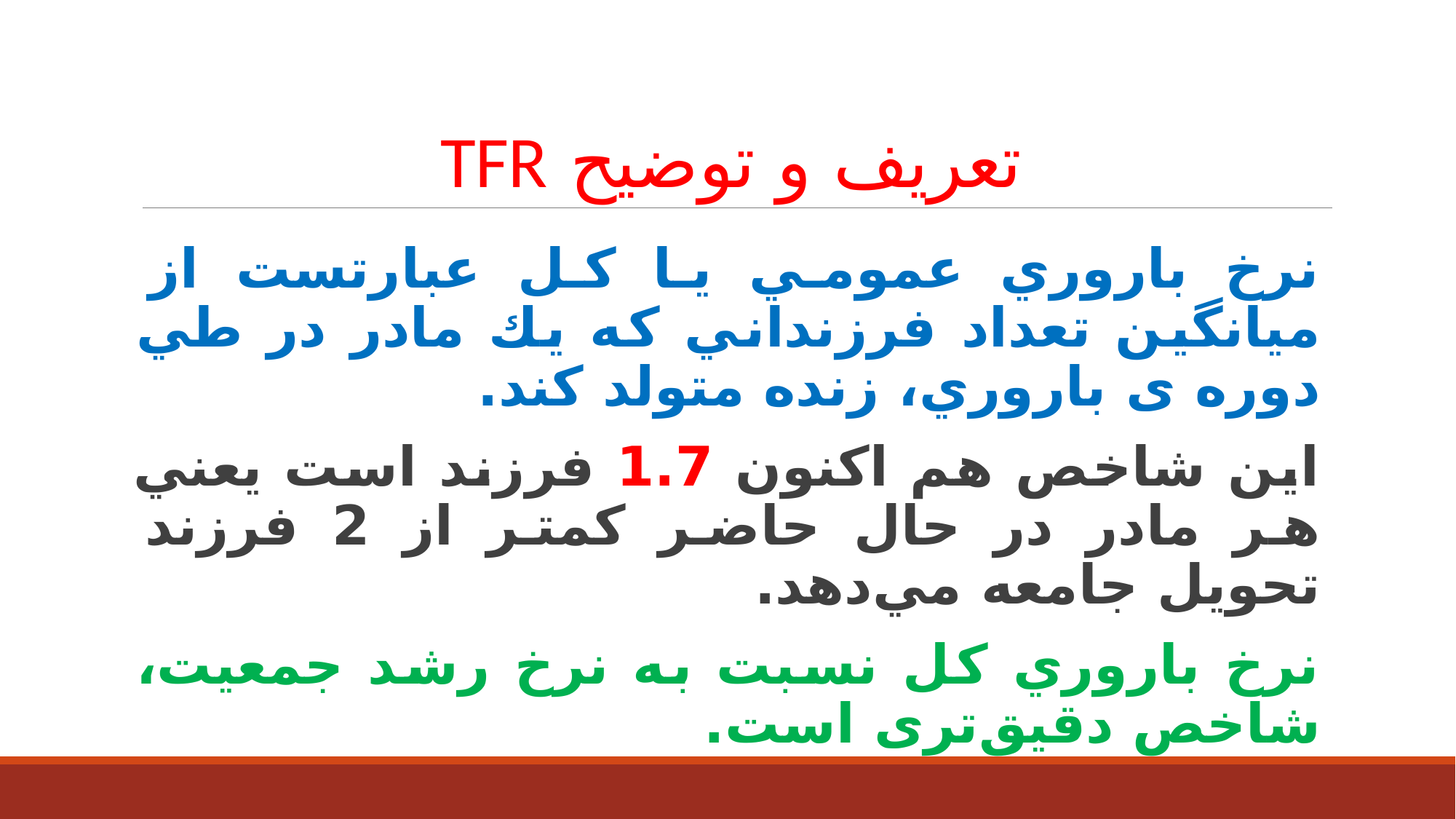

# تعریف و توضیح TFR
نرخ باروري عمومي يا كل عبارتست از ميانگين تعداد فرزنداني كه يك مادر در طي دوره ی باروري، زنده متولد كند.
اين شاخص هم اكنون 1.7 فرزند است يعني هر مادر در حال حاضر كمتر از 2 فرزند تحويل جامعه مي‌دهد.
نرخ باروري كل نسبت به نرخ رشد جمعيت، شاخص دقيق‌تری است.